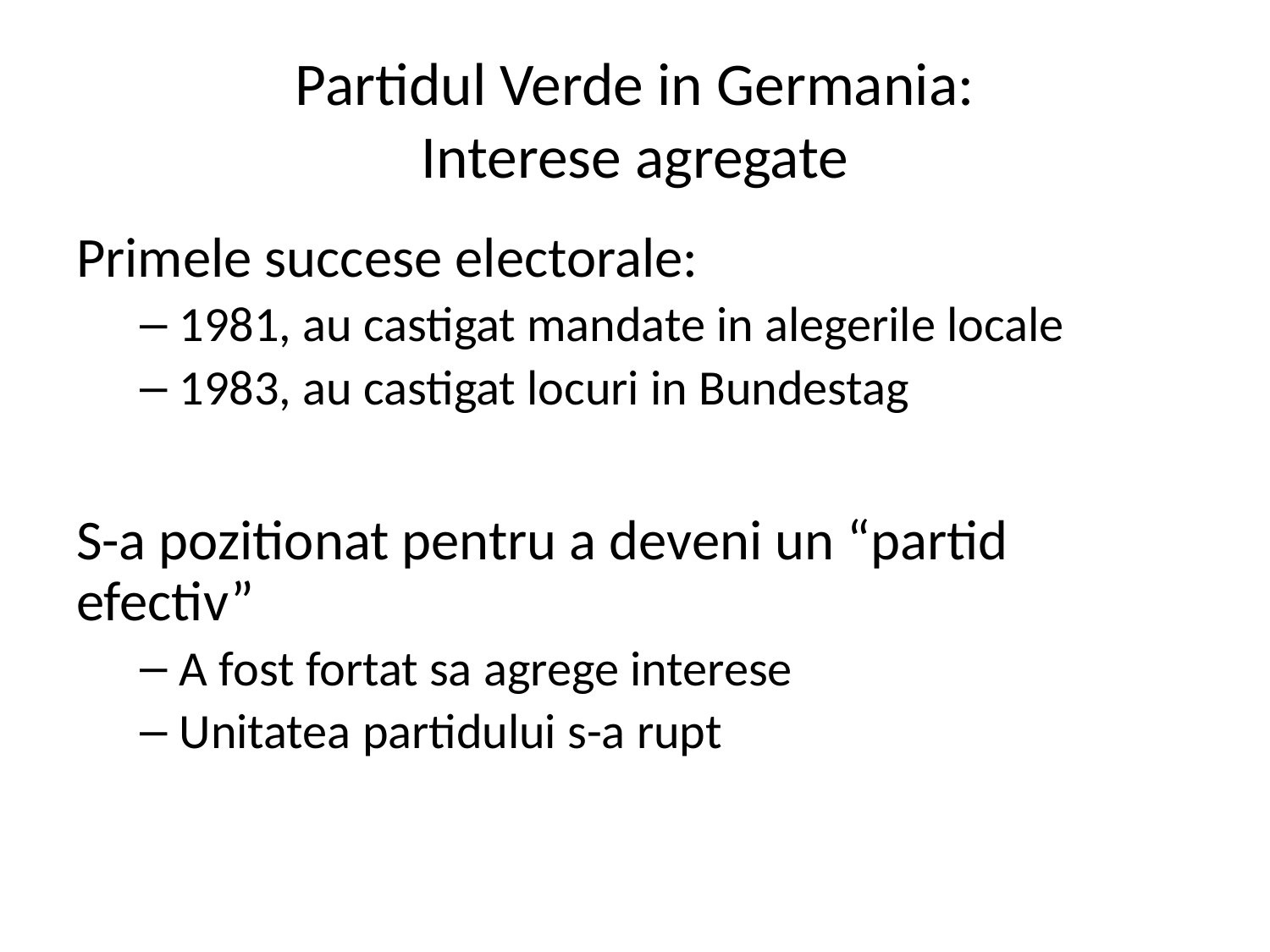

# Partidul Verde in Germania: Interese agregate
Primele succese electorale:
1981, au castigat mandate in alegerile locale
1983, au castigat locuri in Bundestag

S-a pozitionat pentru a deveni un “partid efectiv”
A fost fortat sa agrege interese
Unitatea partidului s-a rupt